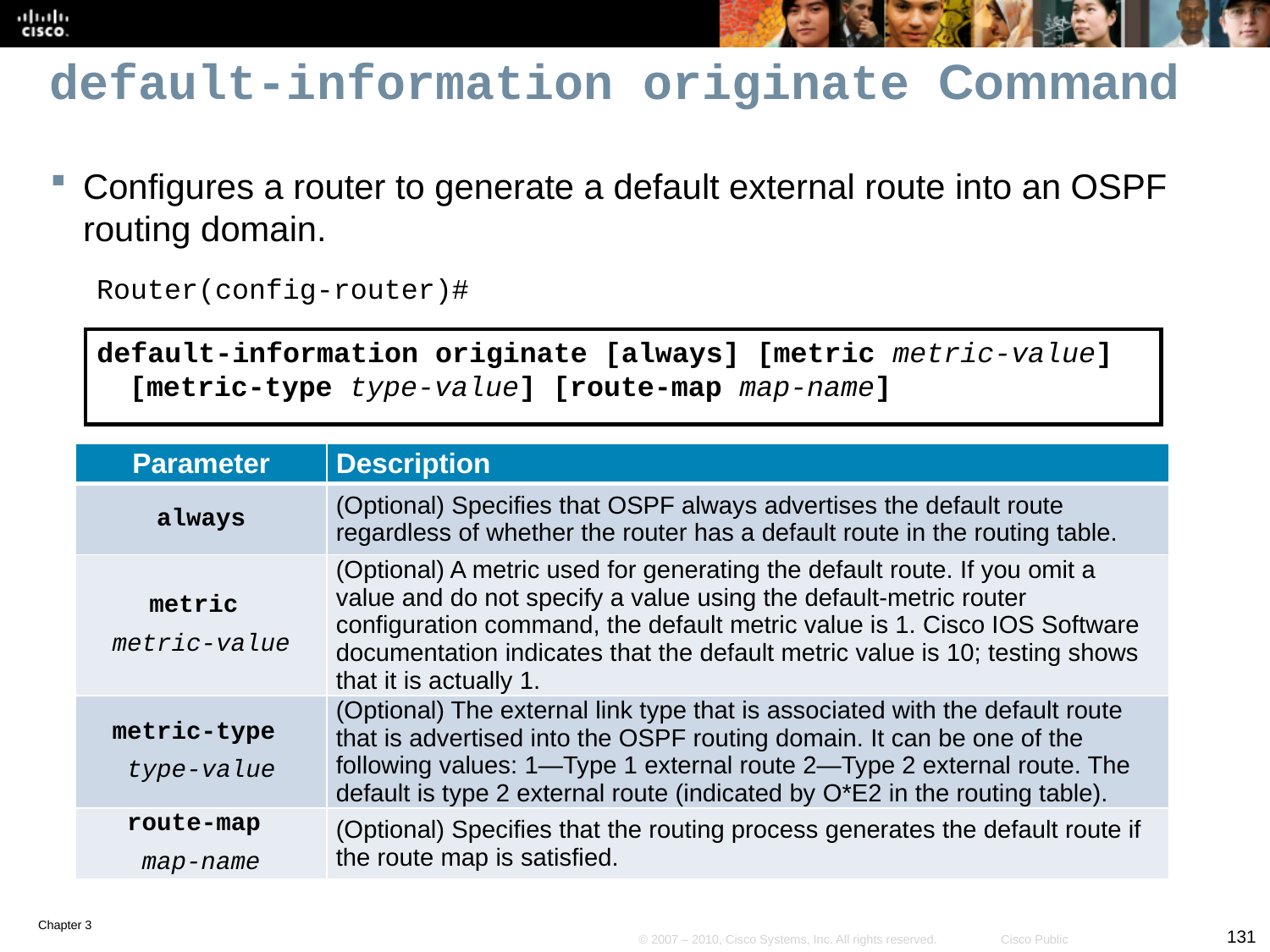

# default-information originate Command
Configures a router to generate a default external route into an OSPF routing domain.

Router(config-router)#
default-information originate [always] [metric metric-value] [metric-type type-value] [route-map map-name]
| Parameter | Description |
| --- | --- |
| always | (Optional) Specifies that OSPF always advertises the default route regardless of whether the router has a default route in the routing table. |
| metric metric-value | (Optional) A metric used for generating the default route. If you omit a value and do not specify a value using the default-metric router configuration command, the default metric value is 1. Cisco IOS Software documentation indicates that the default metric value is 10; testing shows that it is actually 1. |
| metric-type type-value | (Optional) The external link type that is associated with the default route that is advertised into the OSPF routing domain. It can be one of the following values: 1—Type 1 external route 2—Type 2 external route. The default is type 2 external route (indicated by O\*E2 in the routing table). |
| route-map map-name | (Optional) Specifies that the routing process generates the default route if the route map is satisfied. |